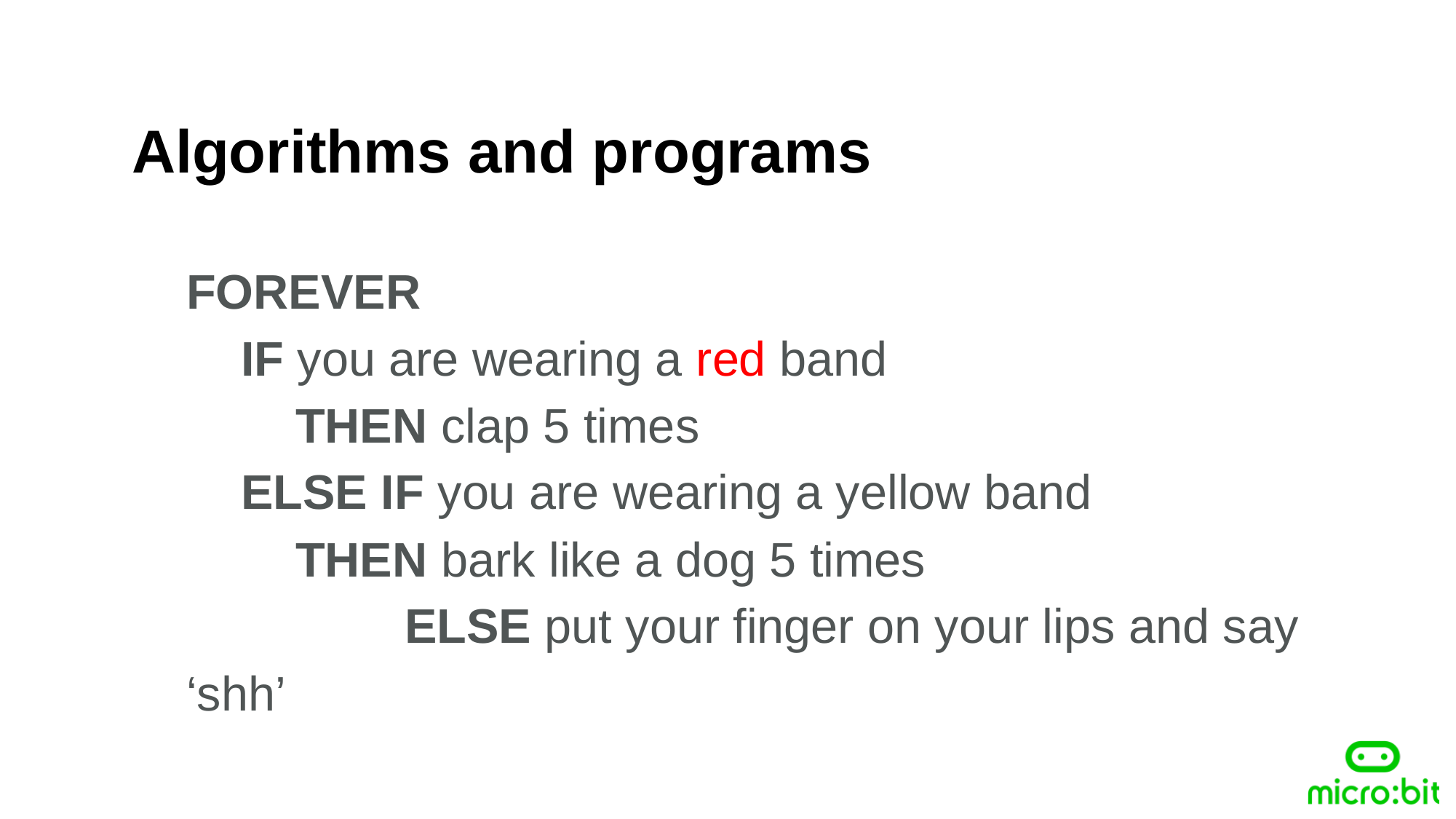

Algorithms and programs

FOREVER
IF you are wearing a red band
THEN clap 5 times
ELSE IF you are wearing a yellow band
THEN bark like a dog 5 times
		ELSE put your finger on your lips and say ‘shh’